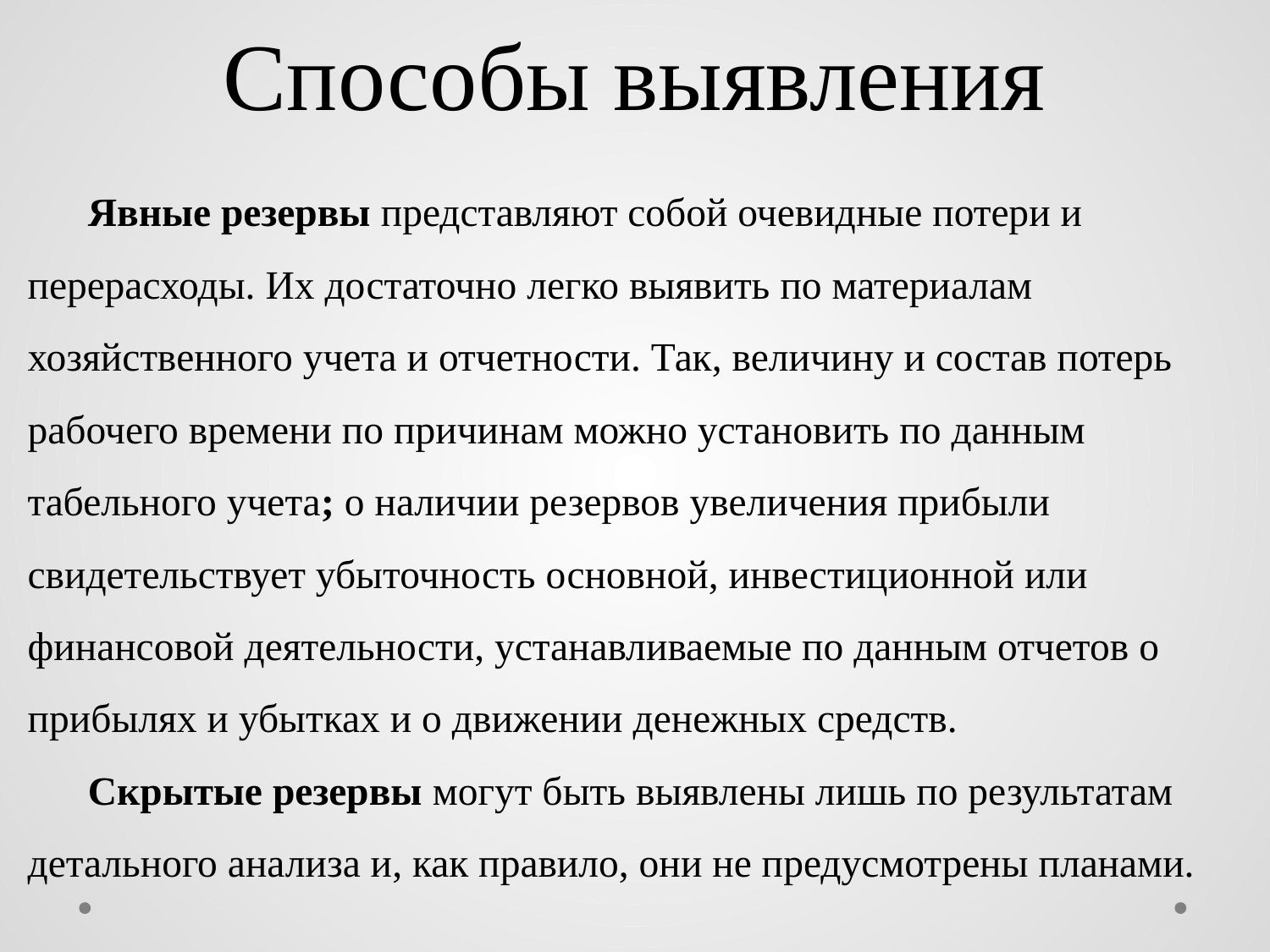

# Способы выявления
Явные резервы представляют собой очевидные потери и перерасходы. Их достаточно легко выявить по материалам хозяйственного учета и отчетности. Так, величину и состав потерь рабочего времени по причинам можно установить по данным табельного учета; о наличии резервов увеличения прибыли свидетельствует убыточность основной, инвестиционной или финансовой деятельности, устанавливаемые по данным отчетов о прибылях и убытках и о движении денежных средств.
Скрытые резервы могут быть выявлены лишь по результатам детального анализа и, как правило, они не предусмотрены планами.